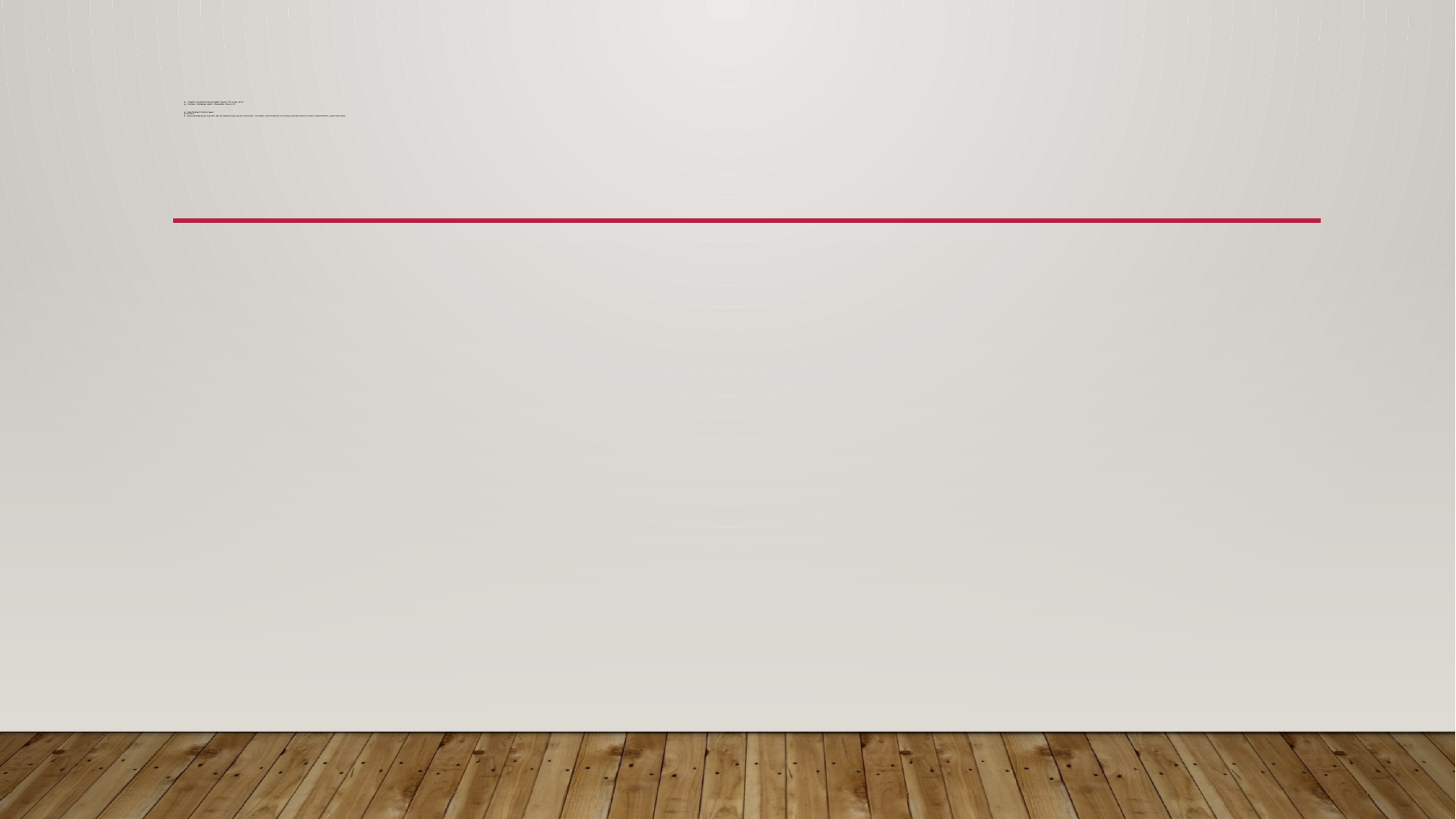

# В . - Ребята, скажите как выглядит рыбка? Что у нее есть? Д. - Голова, туловище, хвост, плавники, глаза, рот. В. - Чем покрыто тело рыбы? Д. Чешуей. В.- Рыбки волшебные и делать мы их будем необычным способом – рисовать пластилином. Но Перед началом работы нужно подготовить наши пальчики